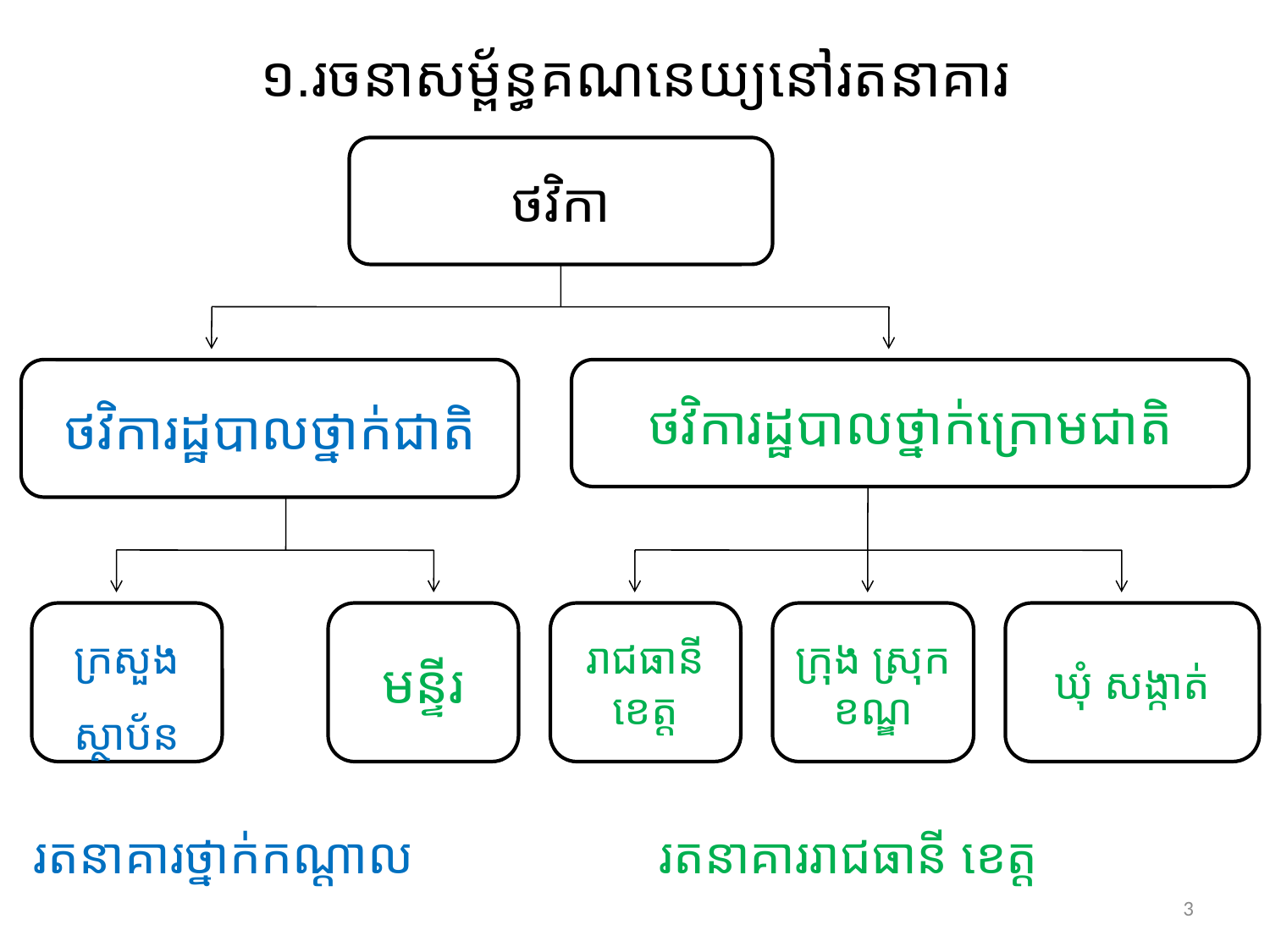

១.រចនាសម្ព័ន្ធគណនេយ្យនៅរតនាគារ

រតនាគារថ្នាក់កណ្តាល                   រតនាគាររាជធានី ខេត្ត

ថវិកា
ថវិការដ្ឋបាលថ្នាក់ជាតិ
ថវិការដ្ឋបាលថ្នាក់ក្រោមជាតិ
ក្រសួងស្ថាប័ន
មន្ទីរ
រាជធានី
ខេត្ត
ក្រុង ស្រុក
ខណ្ឌ
ឃុំ សង្កាត់
3